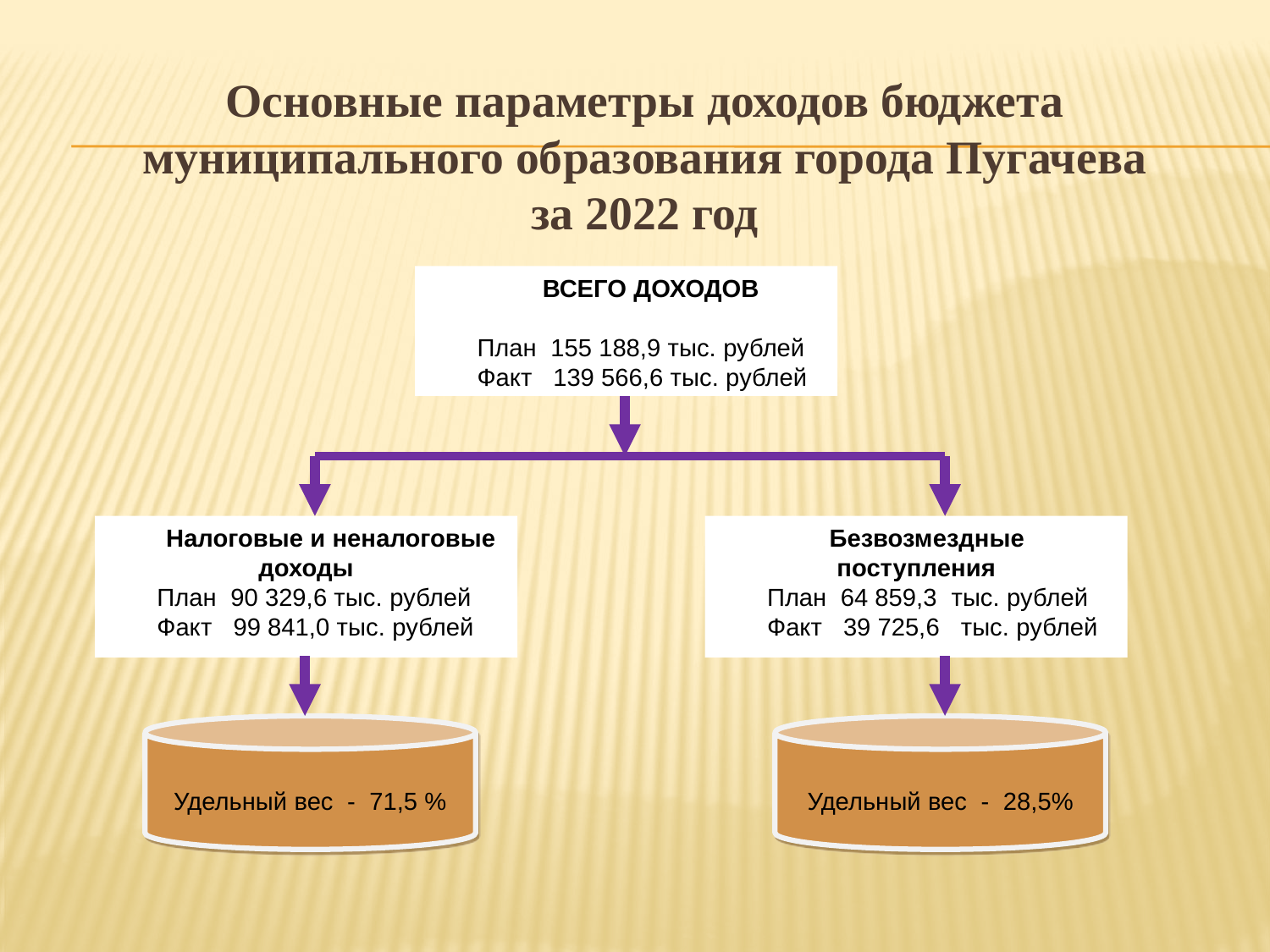

# Основные параметры доходов бюджета муниципального образования города Пугачева за 2022 год
ВСЕГО ДОХОДОВ

План  155 188,9 тыс. рублей
Факт   139 566,6 тыс. рублей
Налоговые и неналоговые доходы
План  90 329,6 тыс. рублей
Факт   99 841,0 тыс. рублей
Безвозмездные     поступления
План  64 859,3  тыс. рублей
Факт   39 725,6   тыс. рублей

Удельный вес  -  71,5 %

Удельный вес  -  28,5%